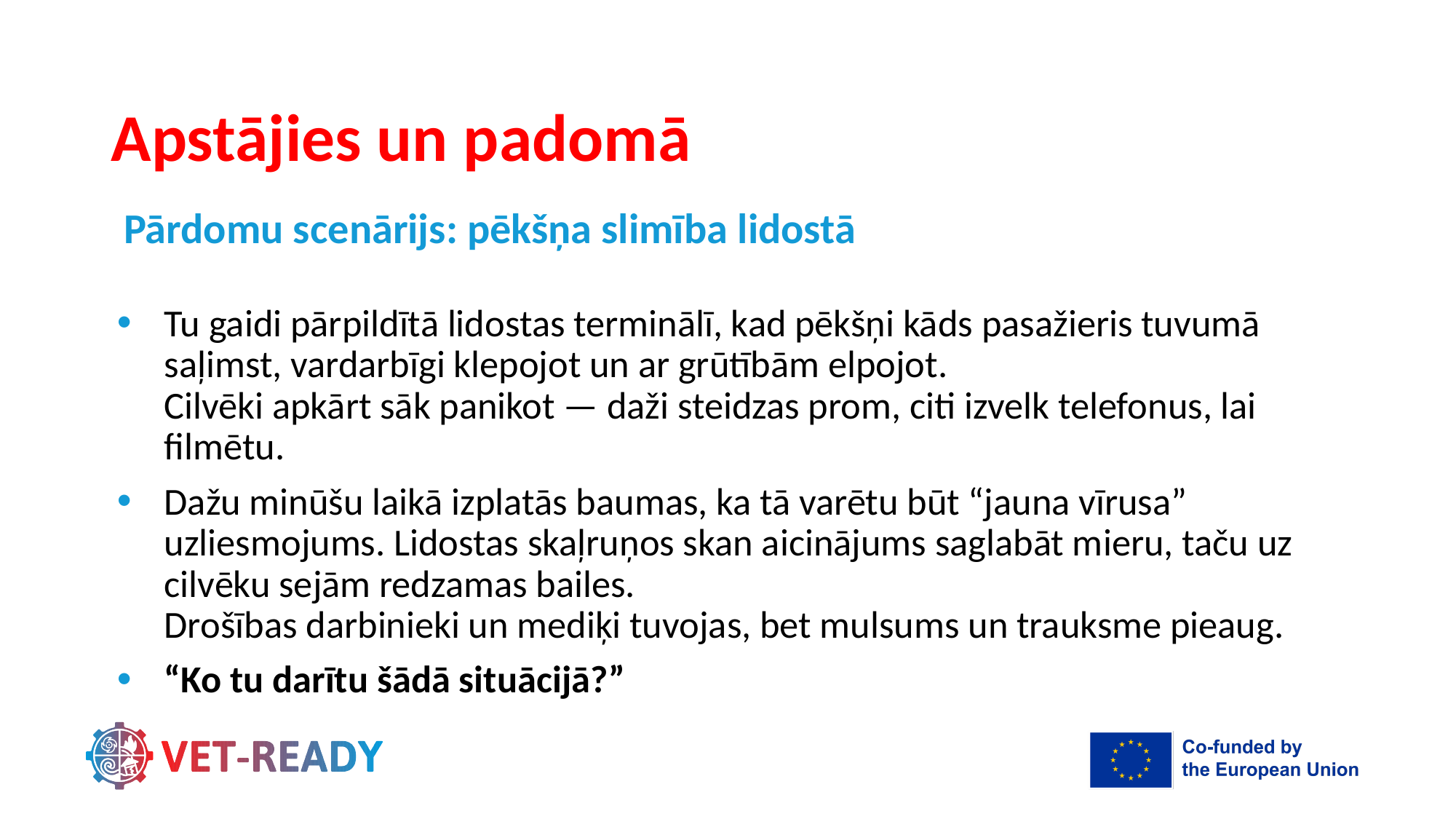

# Apstājies un padomā
Pārdomu scenārijs: pēkšņa slimība lidostā
Tu gaidi pārpildītā lidostas terminālī, kad pēkšņi kāds pasažieris tuvumā saļimst, vardarbīgi klepojot un ar grūtībām elpojot.
Cilvēki apkārt sāk panikot — daži steidzas prom, citi izvelk telefonus, lai filmētu.
Dažu minūšu laikā izplatās baumas, ka tā varētu būt “jauna vīrusa” uzliesmojums. Lidostas skaļruņos skan aicinājums saglabāt mieru, taču uz cilvēku sejām redzamas bailes.
Drošības darbinieki un mediķi tuvojas, bet mulsums un trauksme pieaug.
“Ko tu darītu šādā situācijā?”